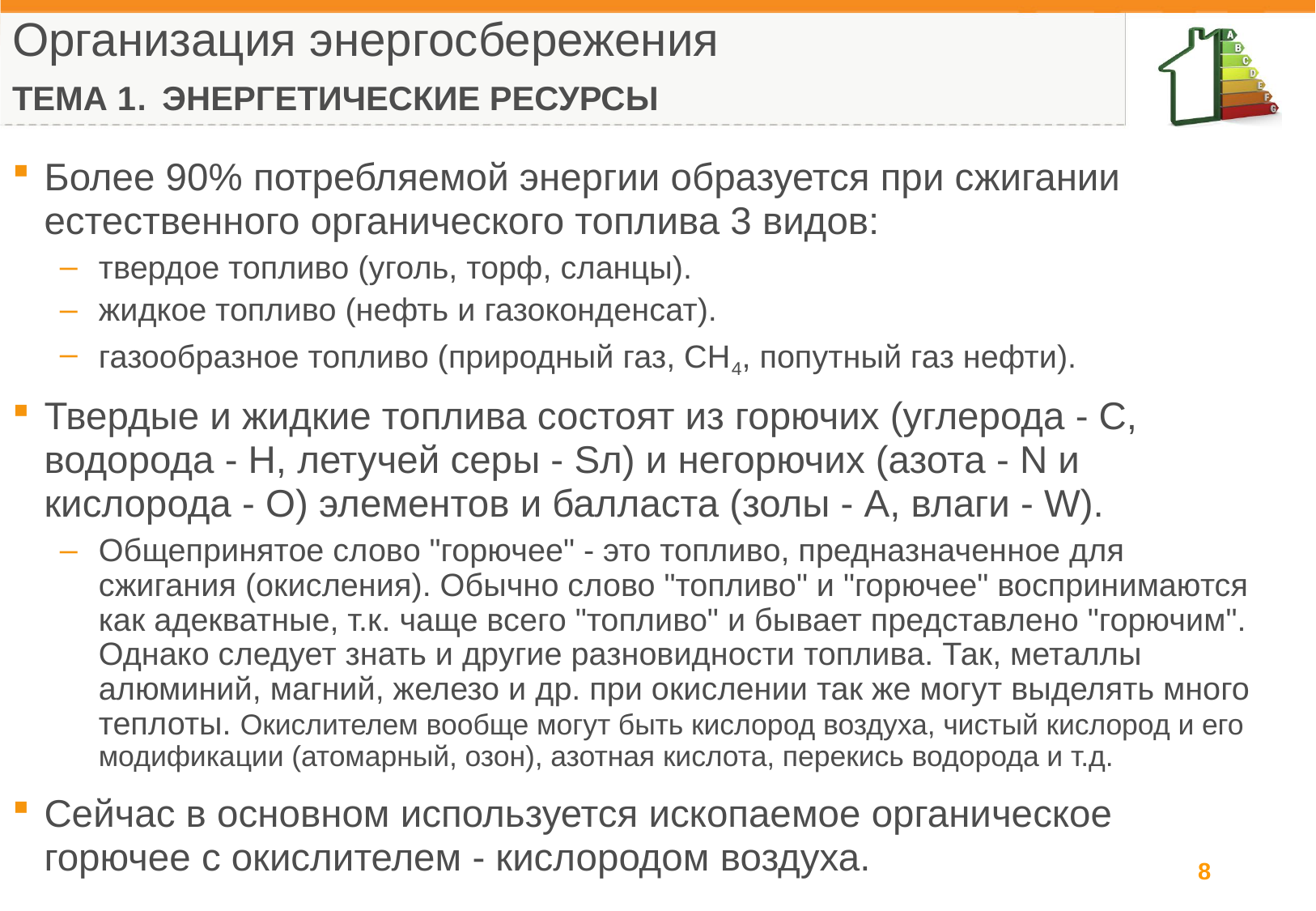

Организация энергосбережения
ТЕМА 1. ЭНЕРГЕТИЧЕСКИЕ РЕСУРСЫ
Более 90% потребляемой энергии образуется при сжигании естественного органического топлива 3 видов:
твердое топливо (уголь, торф, сланцы).
жидкое топливо (нефть и газоконденсат).
газообразное топливо (природный газ, СН4, попутный газ нефти).
Твердые и жидкие топлива состоят из горючих (углерода - С, водорода - Н, летучей серы - Sл) и негорючих (азота - N и кислорода - О) элементов и балласта (золы - А, влаги - W).
Общепринятое слово "горючее" - это топливо, предназначенное для сжигания (окисления). Обычно слово "топливо" и "горючее" воспринимаются как адекватные, т.к. чаще всего "топливо" и бывает представлено "горючим". Однако следует знать и другие разновидности топлива. Так, металлы алюминий, магний, железо и др. при окислении так же могут выделять много теплоты. Окислителем вообще могут быть кислород воздуха, чистый кислород и его модификации (атомарный, озон), азотная кислота, перекись водорода и т.д.
Сейчас в основном используется ископаемое органическое горючее с окислителем - кислородом воздуха.